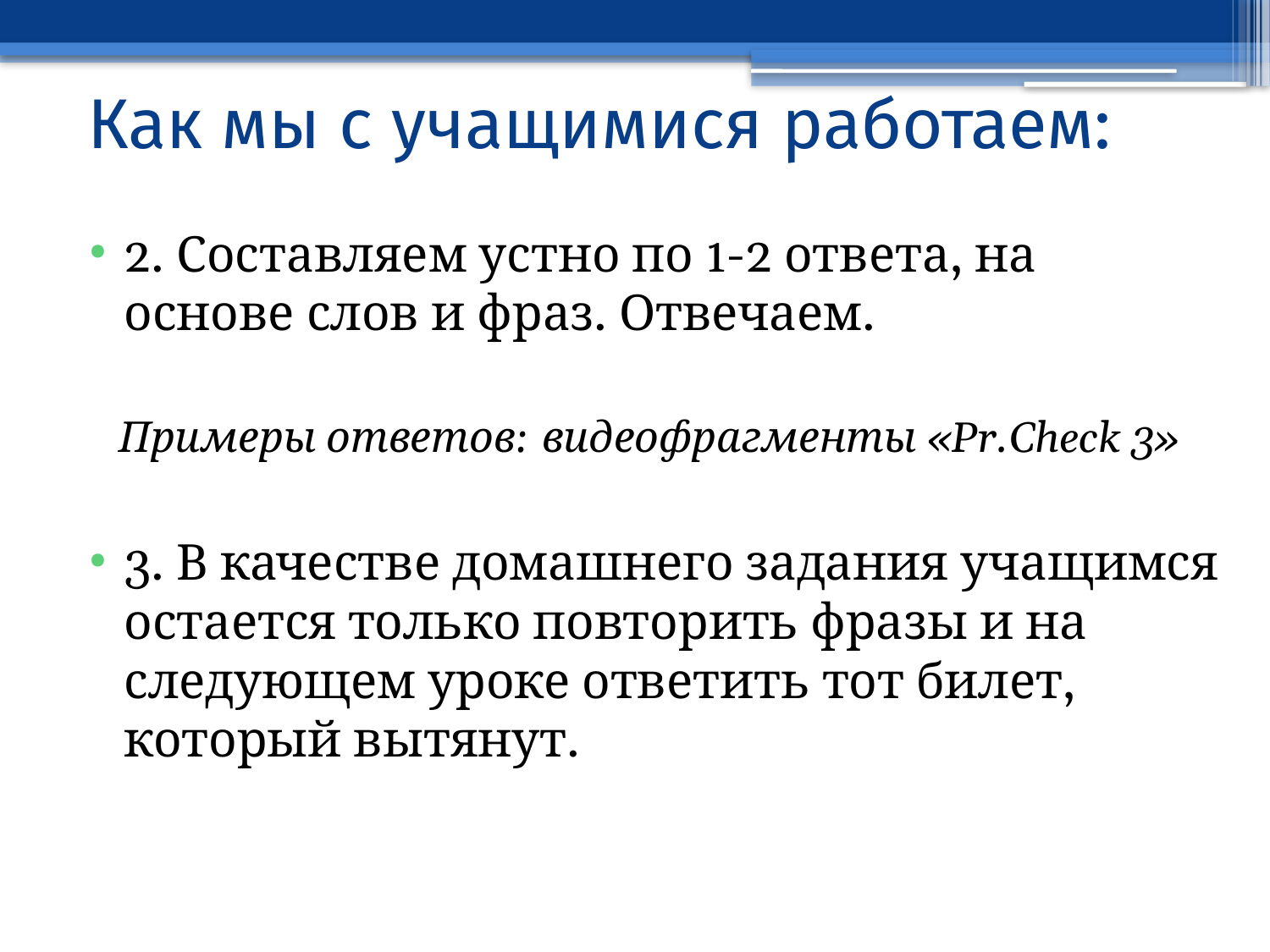

Как мы с учащимися работаем:
2. Составляем устно по 1-2 ответа, на основе слов и фраз. Отвечаем.

Примеры ответов: видеофрагменты «Pr.Check 3»

3. В качестве домашнего задания учащимся остается только повторить фразы и на следующем уроке ответить тот билет, который вытянут.